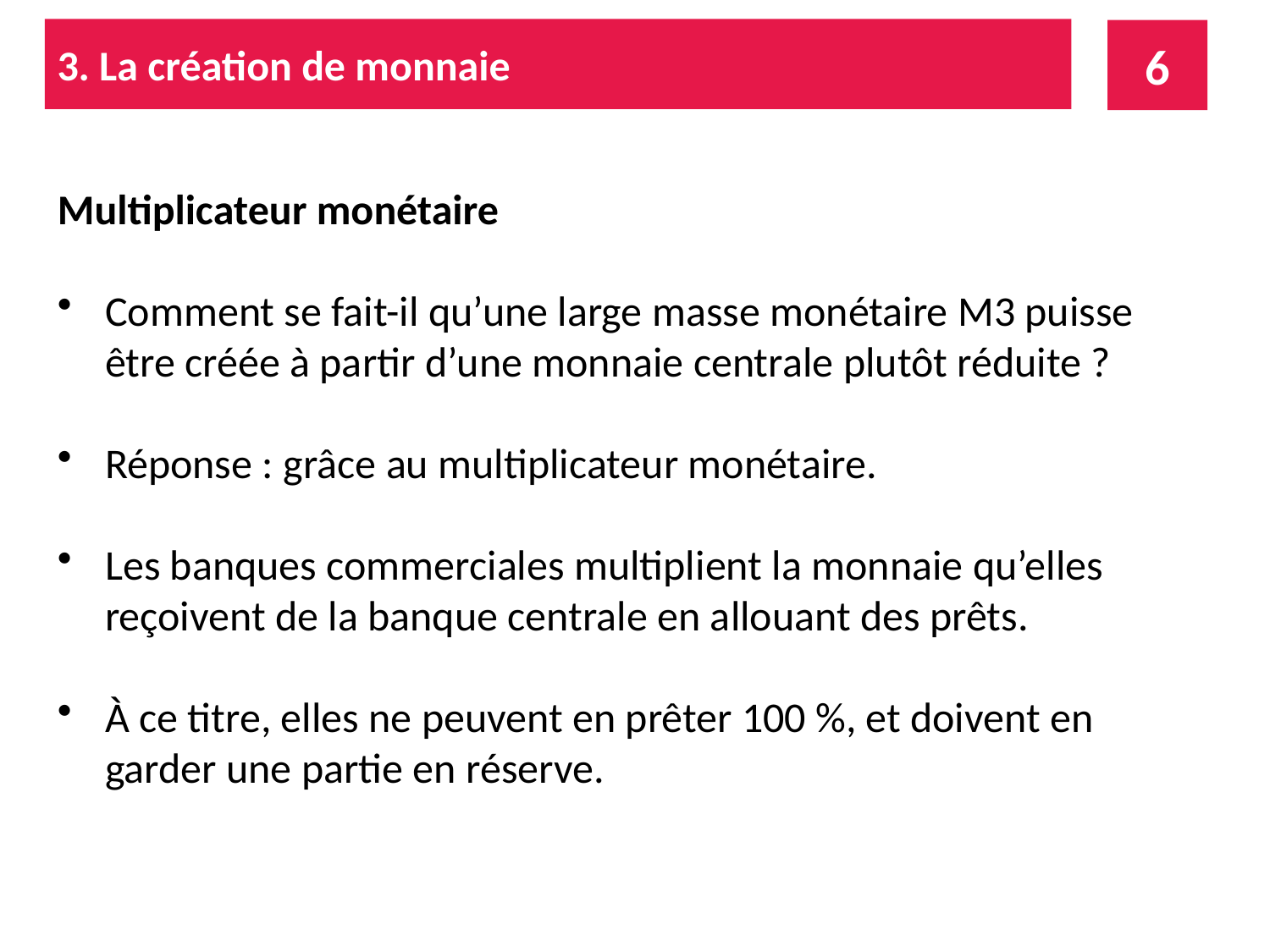

3. La création de monnaie
6

Multiplicateur monétaire

Comment se fait-il qu’une large masse monétaire M3 puisse être créée à partir d’une monnaie centrale plutôt réduite ?

Réponse : grâce au multiplicateur monétaire.

Les banques commerciales multiplient la monnaie qu’elles reçoivent de la banque centrale en allouant des prêts.

À ce titre, elles ne peuvent en prêter 100 %, et doivent en garder une partie en réserve.